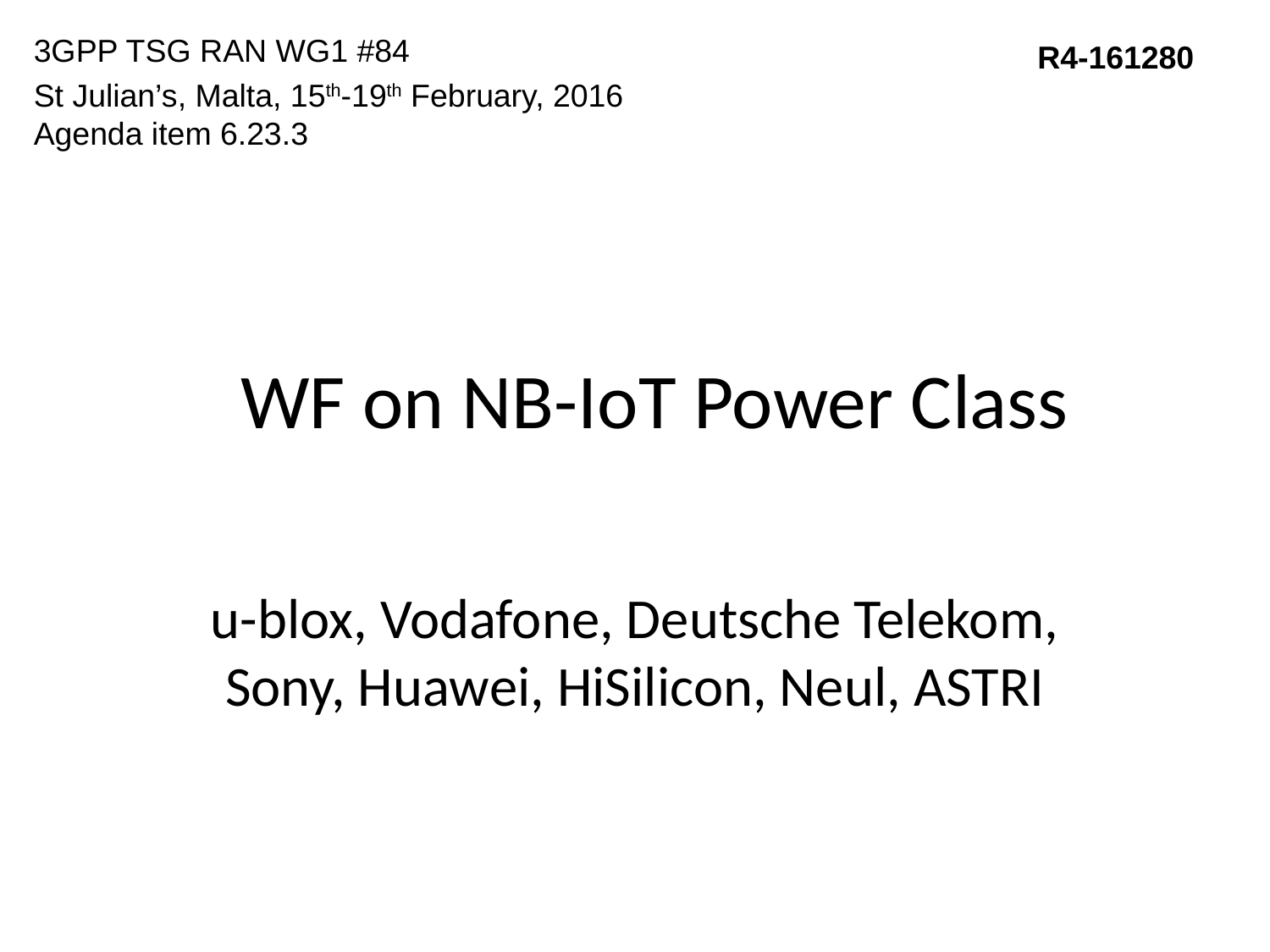

3GPP TSG RAN WG1 #84
St Julian’s, Malta, 15th-19th February, 2016
Agenda item 6.23.3
R4-161280
# WF on NB-IoT Power Class
u-blox, Vodafone, Deutsche Telekom, Sony, Huawei, HiSilicon, Neul, ASTRI